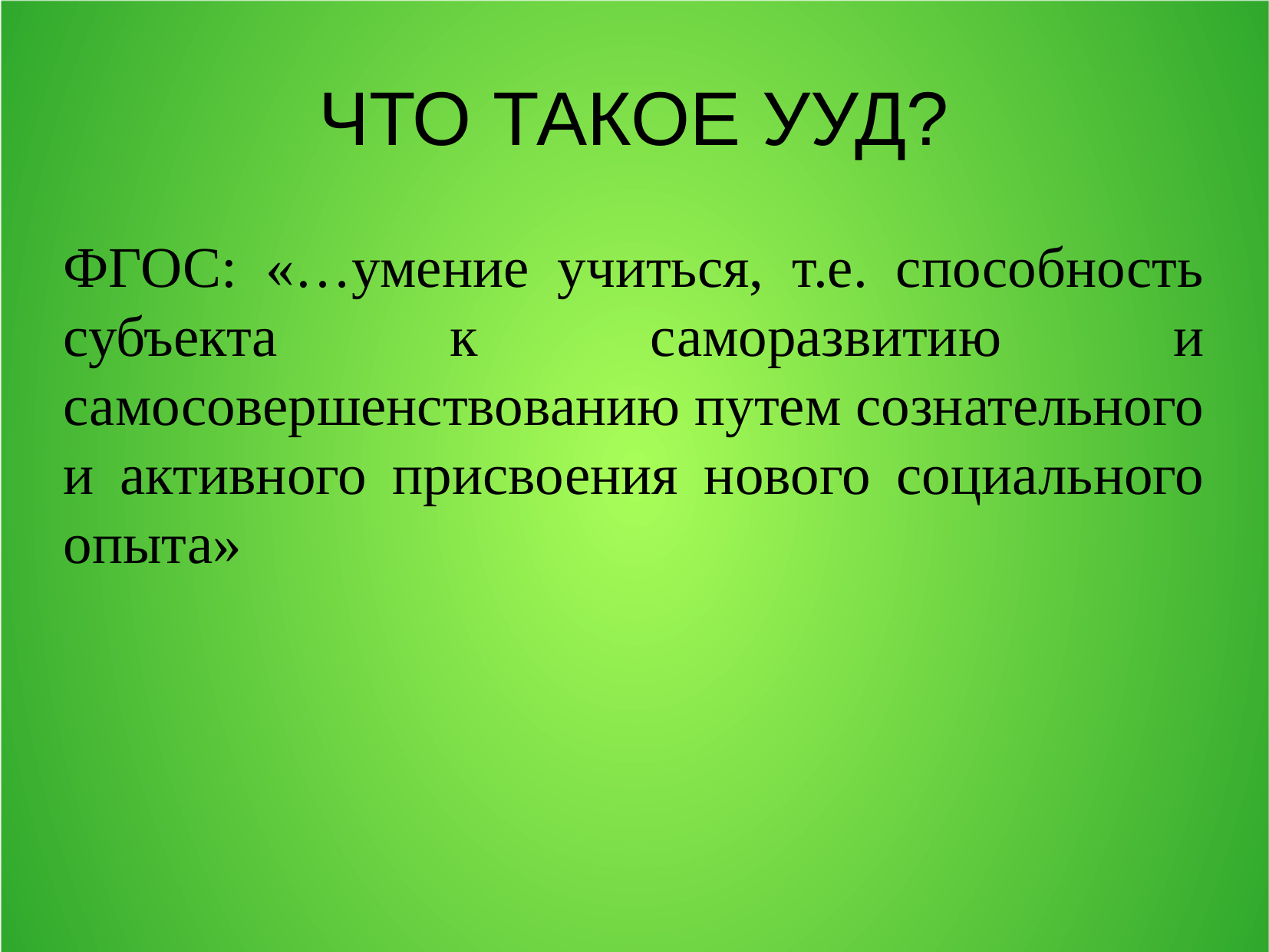

ЧТО ТАКОЕ УУД?
ФГОС: «…умение учиться, т.е. способность субъекта к саморазвитию и самосовершенствованию путем сознательного и активного присвоения нового социального опыта»